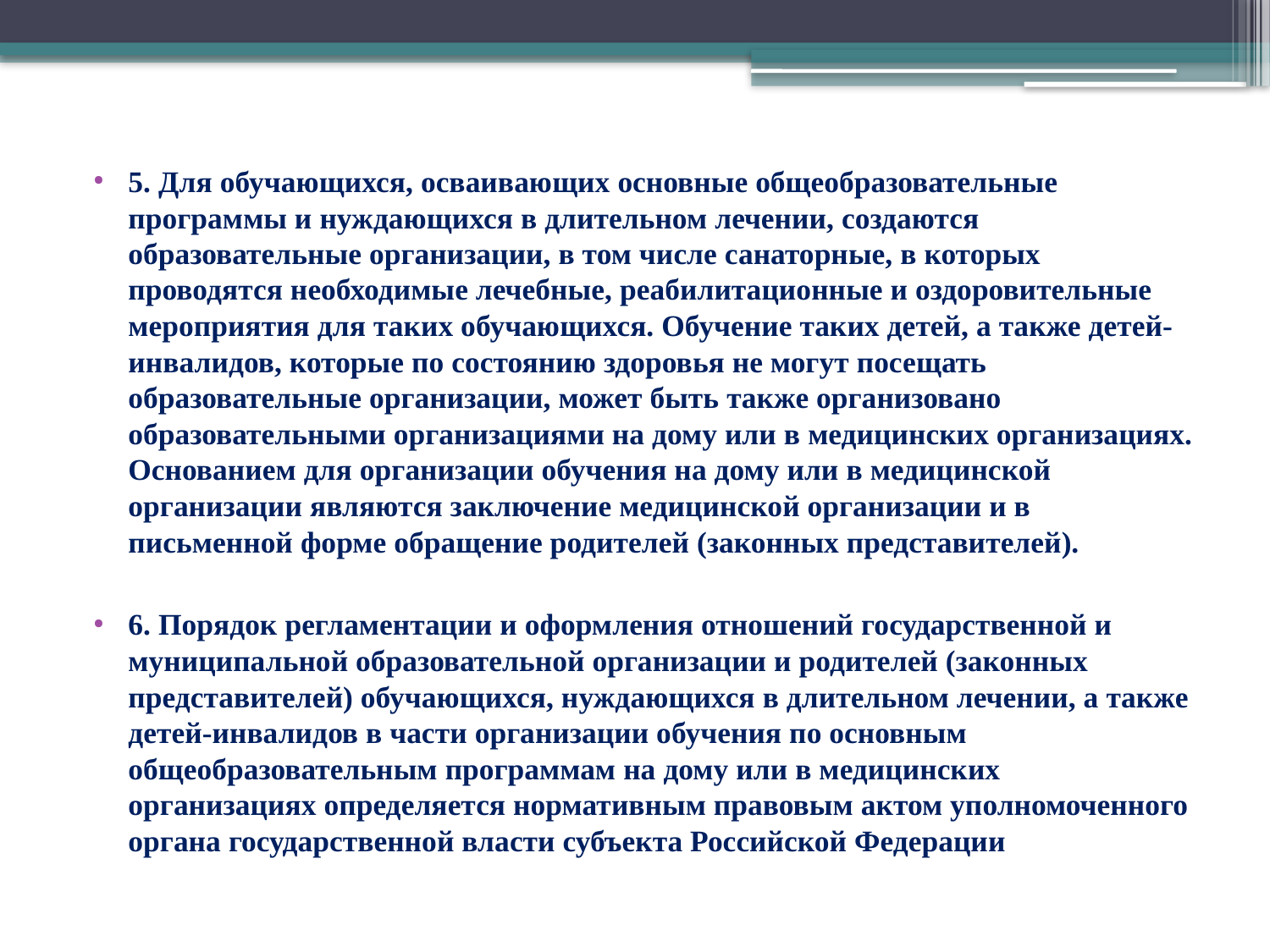

5. Для обучающихся, осваивающих основные общеобразовательные программы и нуждающихся в длительном лечении, создаются образовательные организации, в том числе санаторные, в которых проводятся необходимые лечебные, реабилитационные и оздоровительные мероприятия для таких обучающихся. Обучение таких детей, а также детей-инвалидов, которые по состоянию здоровья не могут посещать образовательные организации, может быть также организовано образовательными организациями на дому или в медицинских организациях. Основанием для организации обучения на дому или в медицинской организации являются заключение медицинской организации и в письменной форме обращение родителей (законных представителей).

6. Порядок регламентации и оформления отношений государственной и муниципальной образовательной организации и родителей (законных представителей) обучающихся, нуждающихся в длительном лечении, а также детей-инвалидов в части организации обучения по основным общеобразовательным программам на дому или в медицинских организациях определяется нормативным правовым актом уполномоченного органа государственной власти субъекта Российской Федерации
#